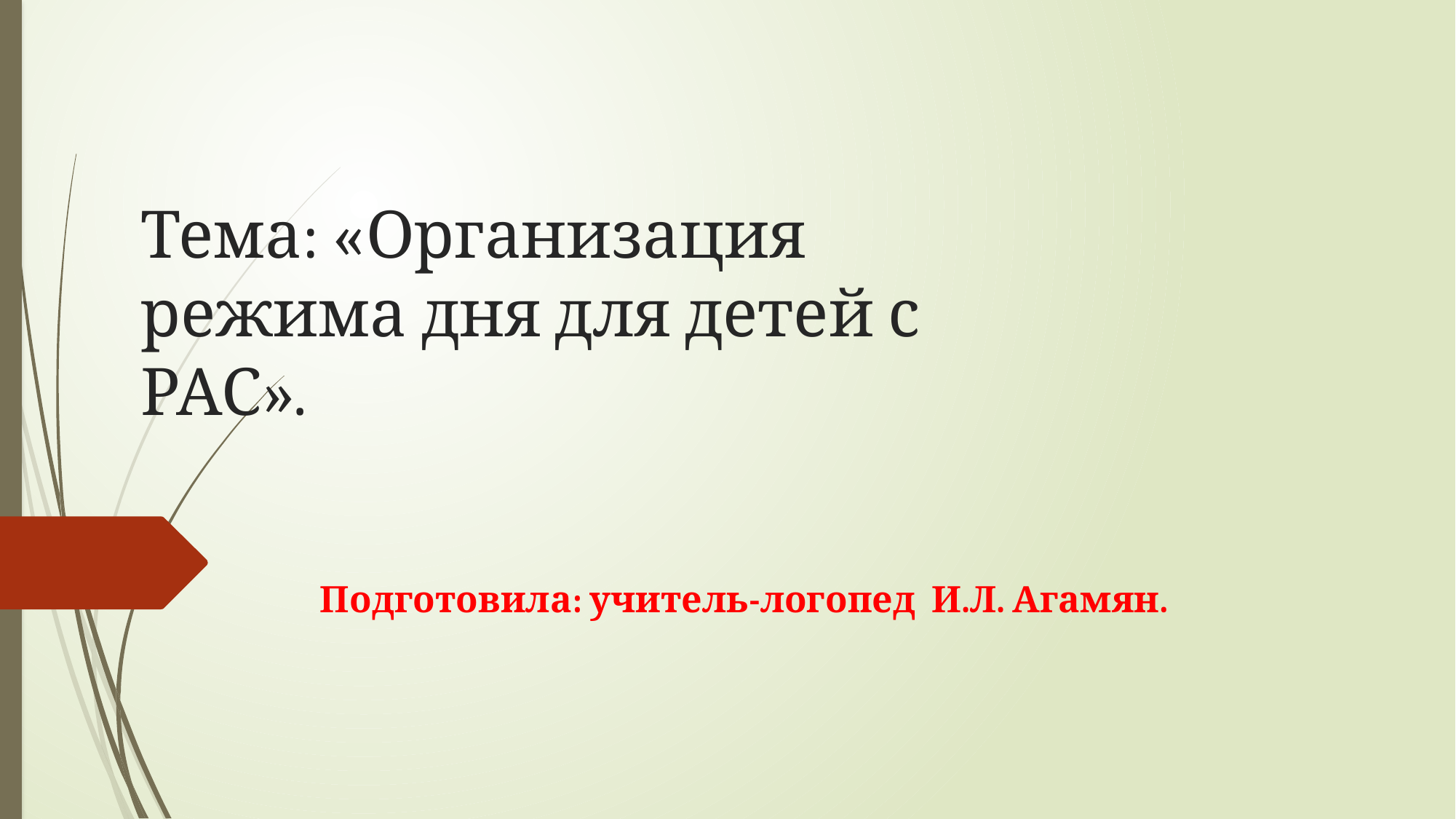

# Тема: «Организация  режима дня для детей с РАС».
Подготовила: учитель-логопед  И.Л. Агамян.